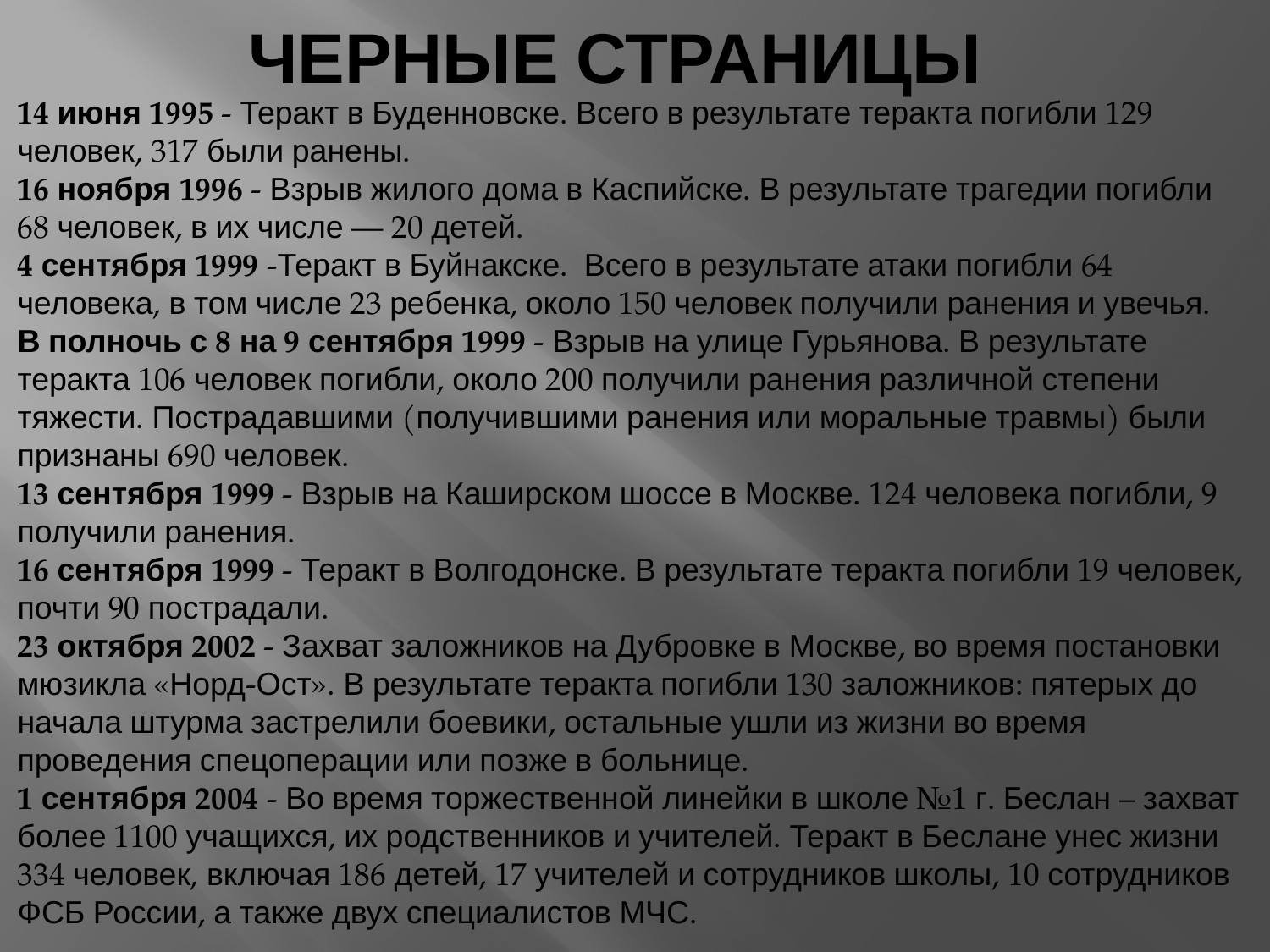

ЧЕРНЫЕ СТРАНИЦЫ
14 июня 1995 - Теракт в Буденновске. Всего в результате теракта погибли 129 человек, 317 были ранены.
16 ноября 1996 - Взрыв жилого дома в Каспийске. В результате трагедии погибли 68 человек, в их числе — 20 детей.
4 сентября 1999 -Теракт в Буйнакске.  Всего в результате атаки погибли 64 человека, в том числе 23 ребенка, около 150 человек получили ранения и увечья.
В полночь с 8 на 9 сентября 1999 - Взрыв на улице Гурьянова. В результате теракта 106 человек погибли, около 200 получили ранения различной степени тяжести. Пострадавшими (получившими ранения или моральные травмы) были признаны 690 человек.
13 сентября 1999 - Взрыв на Каширском шоссе в Москве. 124 человека погибли, 9 получили ранения.
16 сентября 1999 - Теракт в Волгодонске. В результате теракта погибли 19 человек, почти 90 пострадали.
23 октября 2002 - Захват заложников на Дубровке в Москве, во время постановки мюзикла «Норд-Ост». В результате теракта погибли 130 заложников: пятерых до начала штурма застрелили боевики, остальные ушли из жизни во время проведения спецоперации или позже в больнице.
1 сентября 2004 - Во время торжественной линейки в школе №1 г. Беслан – захват более 1100 учащихся, их родственников и учителей. Теракт в Беслане унес жизни 334 человек, включая 186 детей, 17 учителей и сотрудников школы, 10 сотрудников ФСБ России, а также двух специалистов МЧС.